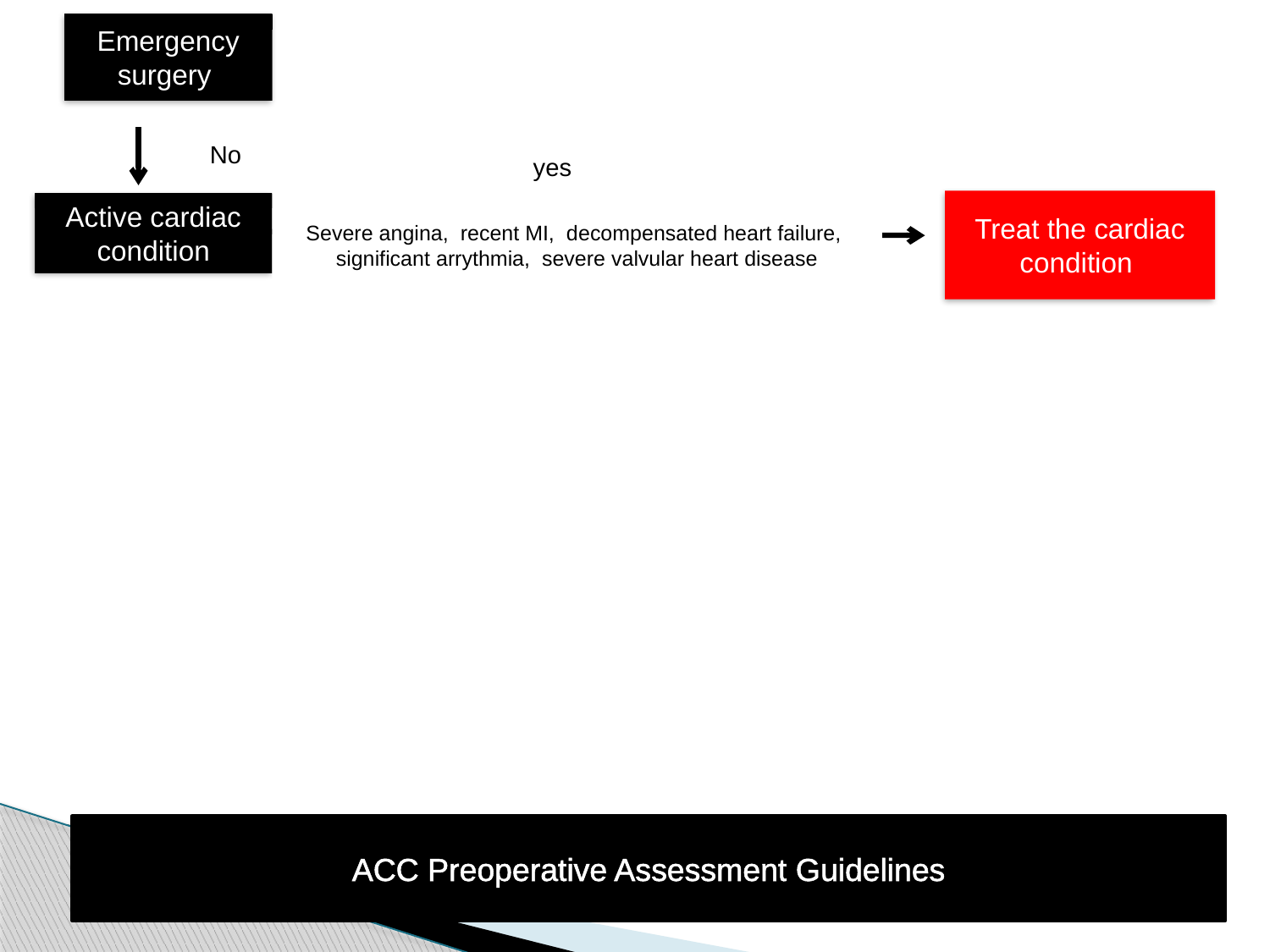

Emergency surgery
No
yes
Severe angina,  recent MI,  decompensated heart failure,  significant arrythmia,  severe valvular heart disease
Treat the cardiac condition
Active cardiac condition
ACC Preoperative Assessment Guidelines